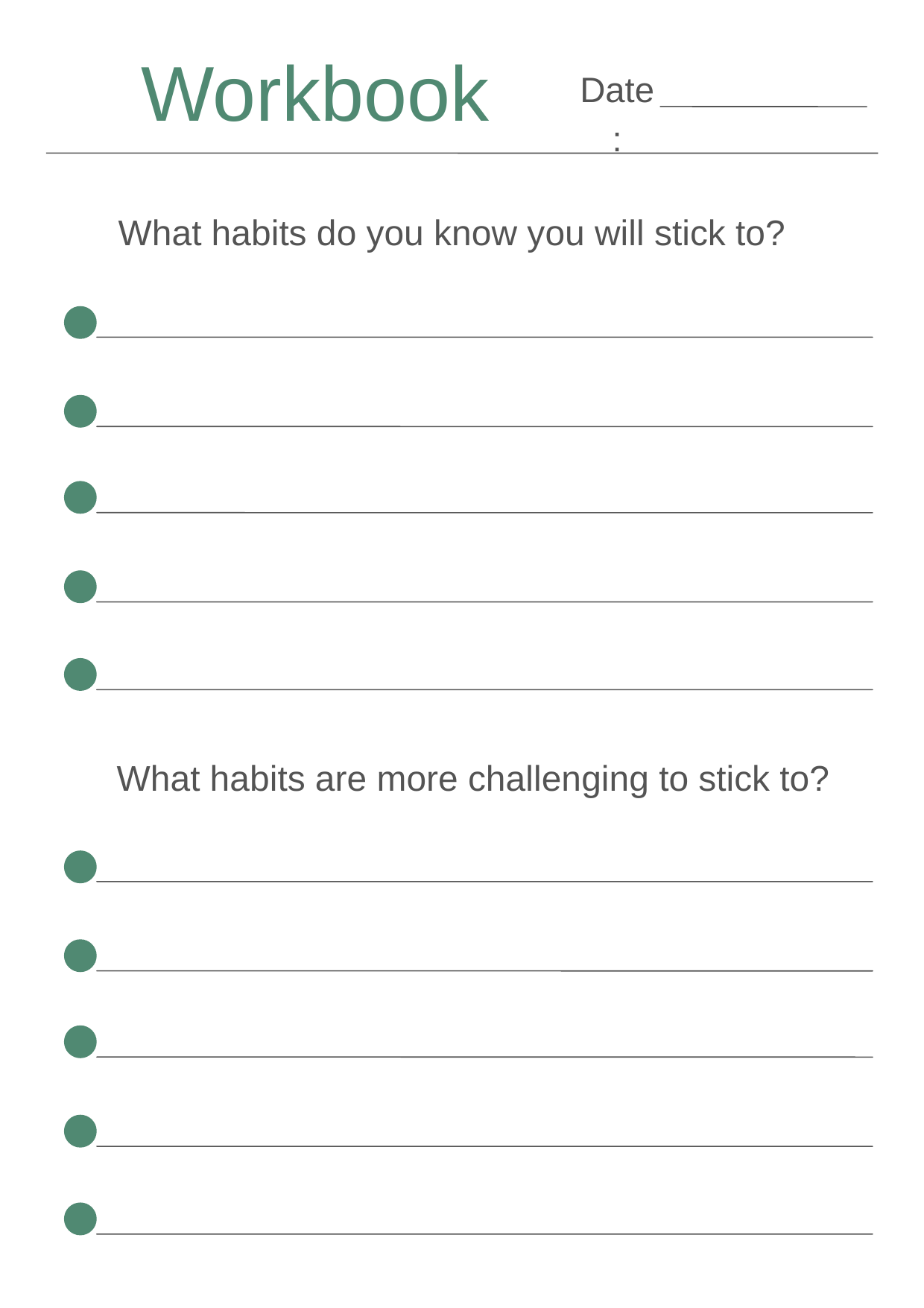

Workbook
Date:

What habits do you know you will stick to?

What habits are more challenging to stick to?